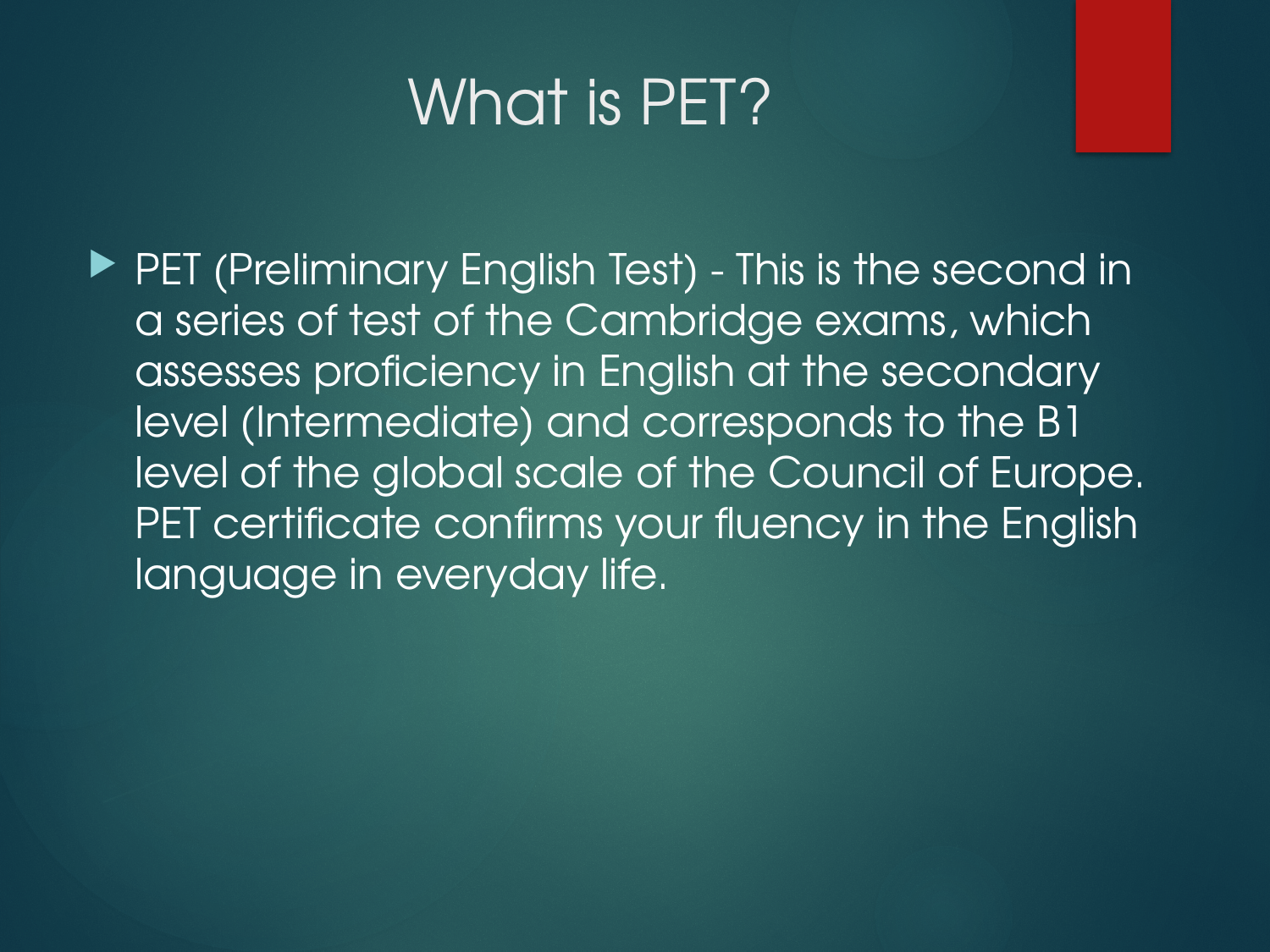

# What is PET?
PET (Preliminary English Test) - This is the second in a series of test of the Cambridge exams, which assesses proficiency in English at the secondary level (Intermediate) and corresponds to the B1 level of the global scale of the Council of Europe. PET certificate confirms your fluency in the English language in everyday life.